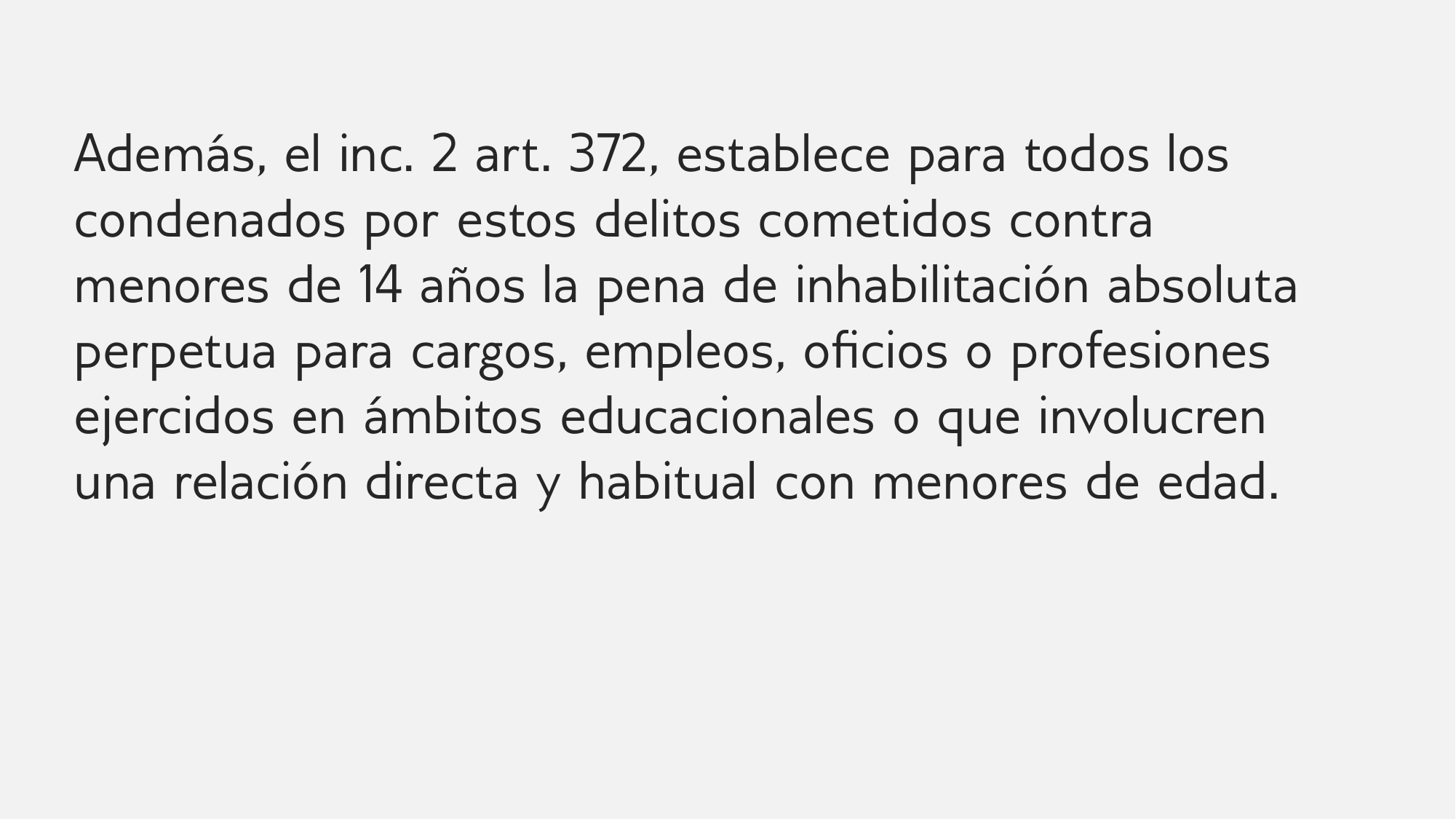

Además, el inc. 2 art. 372, establece para todos los condenados por estos delitos cometidos contra menores de 14 años la pena de inhabilitación absoluta perpetua para cargos, empleos, oficios o profesiones ejercidos en ámbitos educacionales o que involucren una relación directa y habitual con menores de edad.